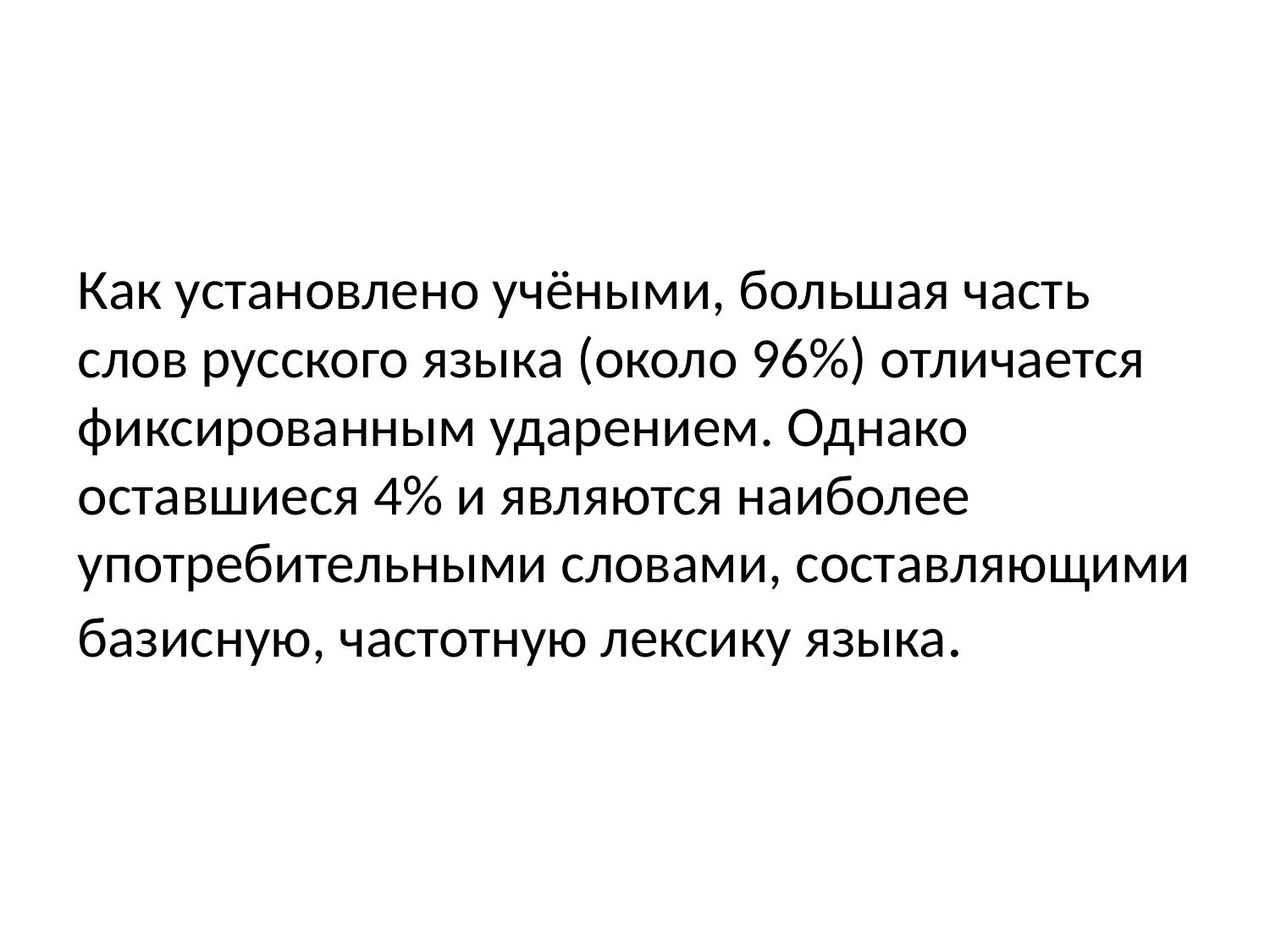

# Как установлено учёными, большая часть слов русского языка (около 96%) отличается фиксированным ударением. Однако оставшиеся 4% и являются наиболее употребительными словами, составляющими базисную, частотную лексику языка.